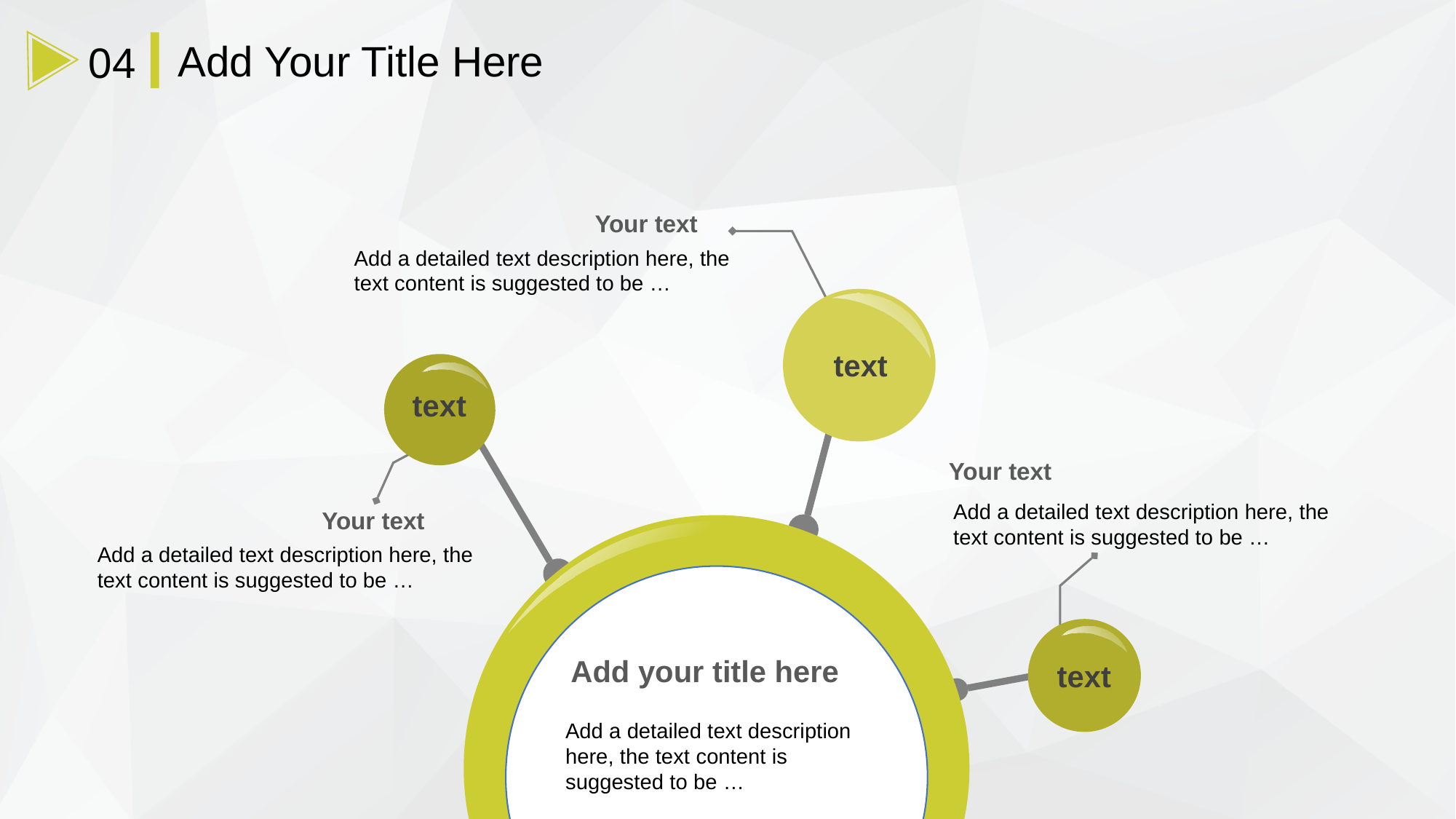

Add Your Title Here
04

Your text

Add a detailed text description here, the text content is suggested to be …

text

text
Your text

Add a detailed text description here, the text content is suggested to be …
Your text

Add a detailed text description here, the text content is suggested to be …

text
Add your title here

Add a detailed text description here, the text content is suggested to be …